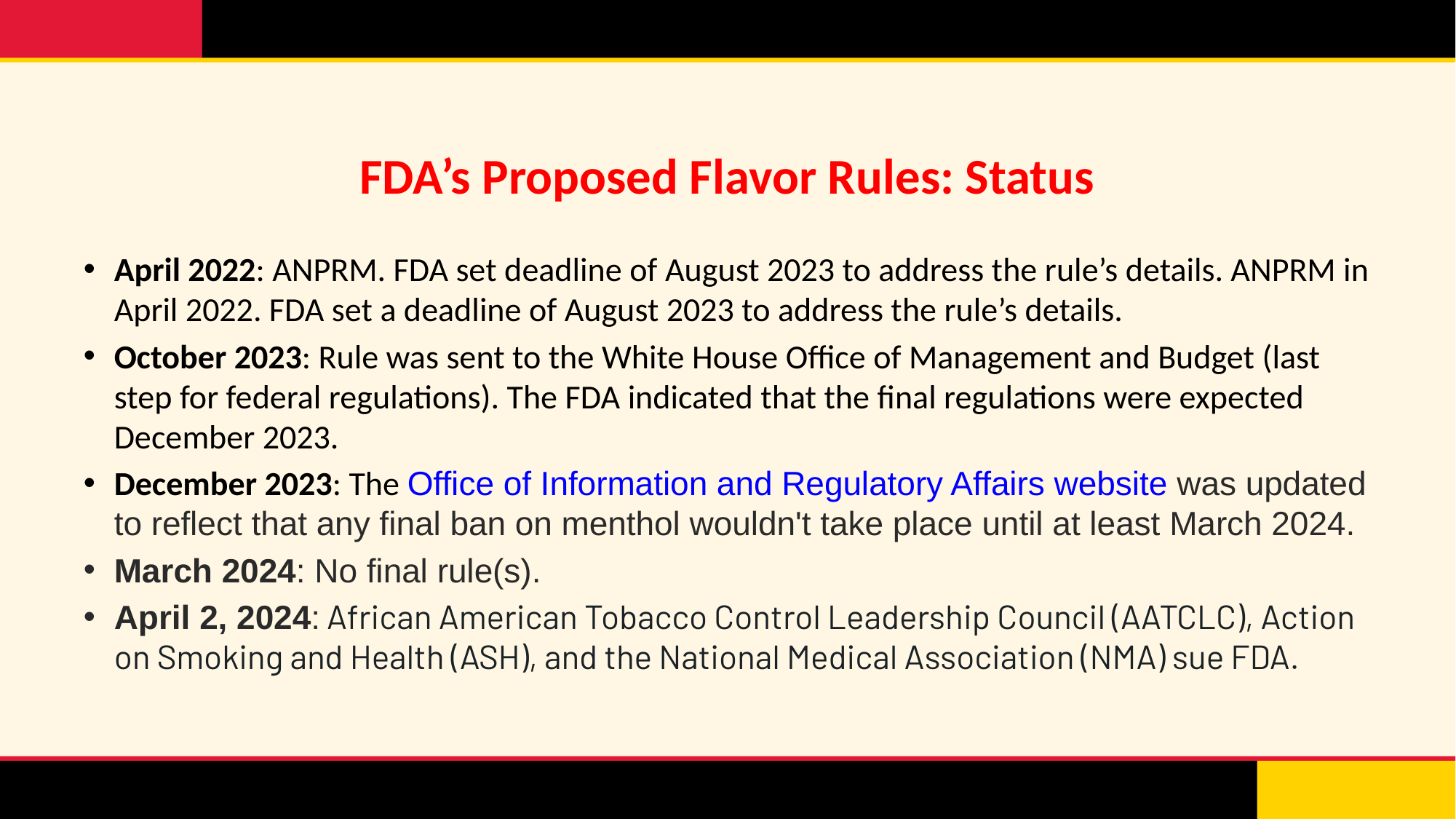

# FDA’s Proposed Flavor Rules: Status
April 2022: ANPRM. FDA set deadline of August 2023 to address the rule’s details. ANPRM in April 2022. FDA set a deadline of August 2023 to address the rule’s details.
October 2023: Rule was sent to the White House Office of Management and Budget (last step for federal regulations). The FDA indicated that the final regulations were expected December 2023.
December 2023: The Office of Information and Regulatory Affairs website was updated to reflect that any final ban on menthol wouldn't take place until at least March 2024.
March 2024: No final rule(s).
April 2, 2024: African American Tobacco Control Leadership Council (AATCLC), Action on Smoking and Health (ASH), and the National Medical Association (NMA) sue FDA.